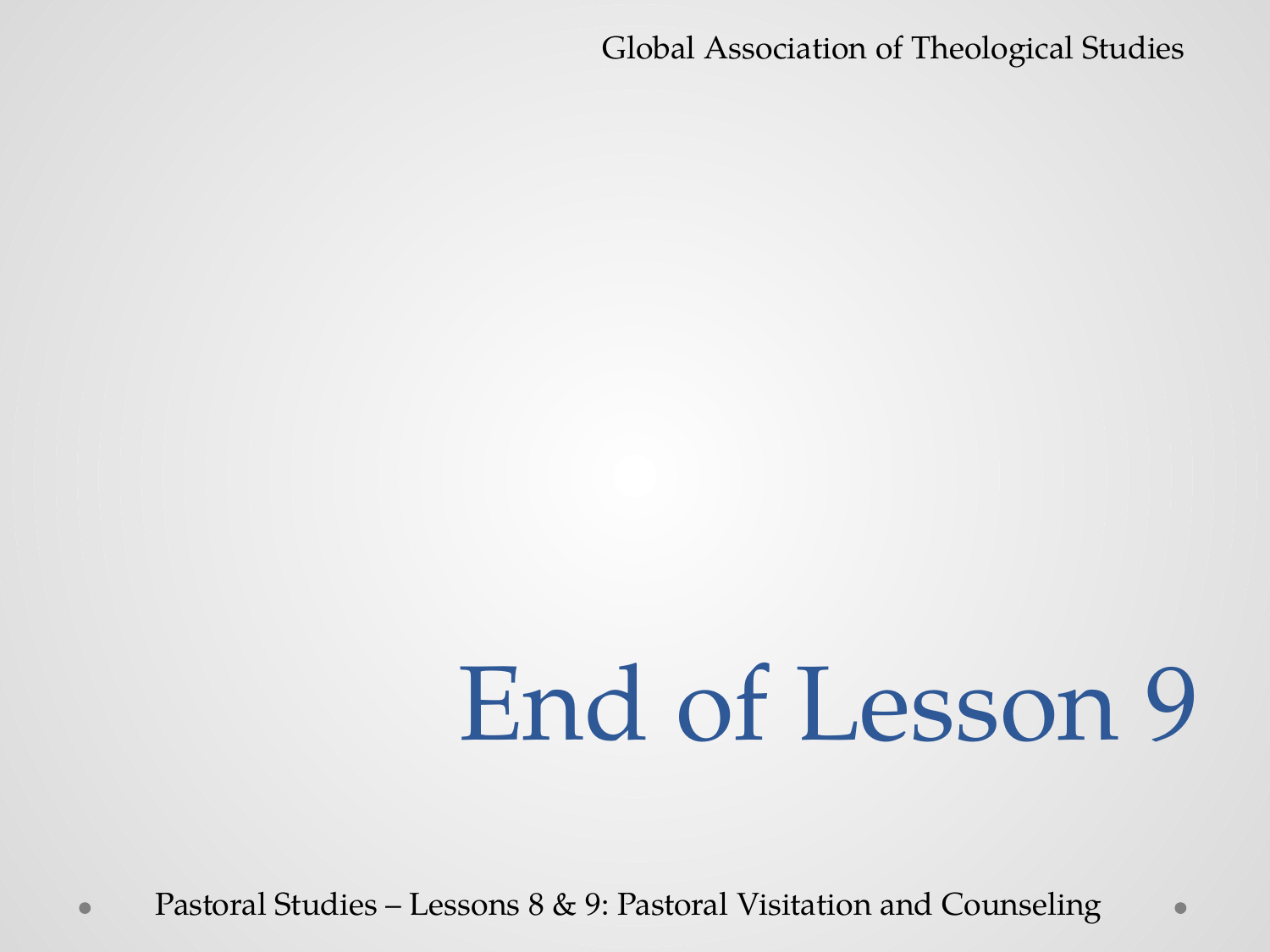

Global Association of Theological Studies
# End of Lesson 9
Pastoral Studies – Lessons 8 & 9: Pastoral Visitation and Counseling